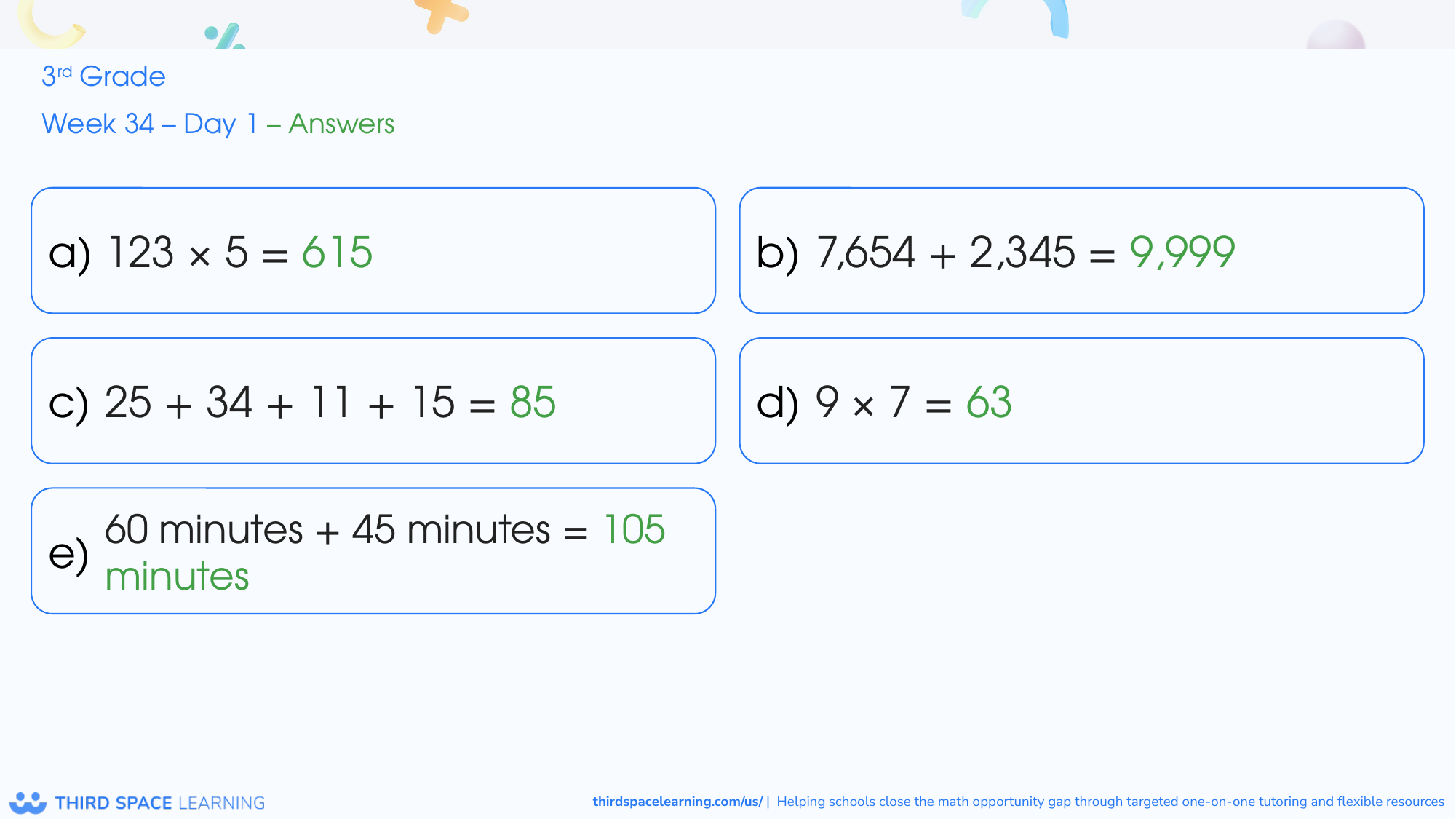

3rd Grade
Week 34 – Day 1 – Answers
123 × 5 = 615
7,654 + 2,345 = 9,999
25 + 34 + 11 + 15 = 85
9 × 7 = 63
60 minutes + 45 minutes = 105 minutes